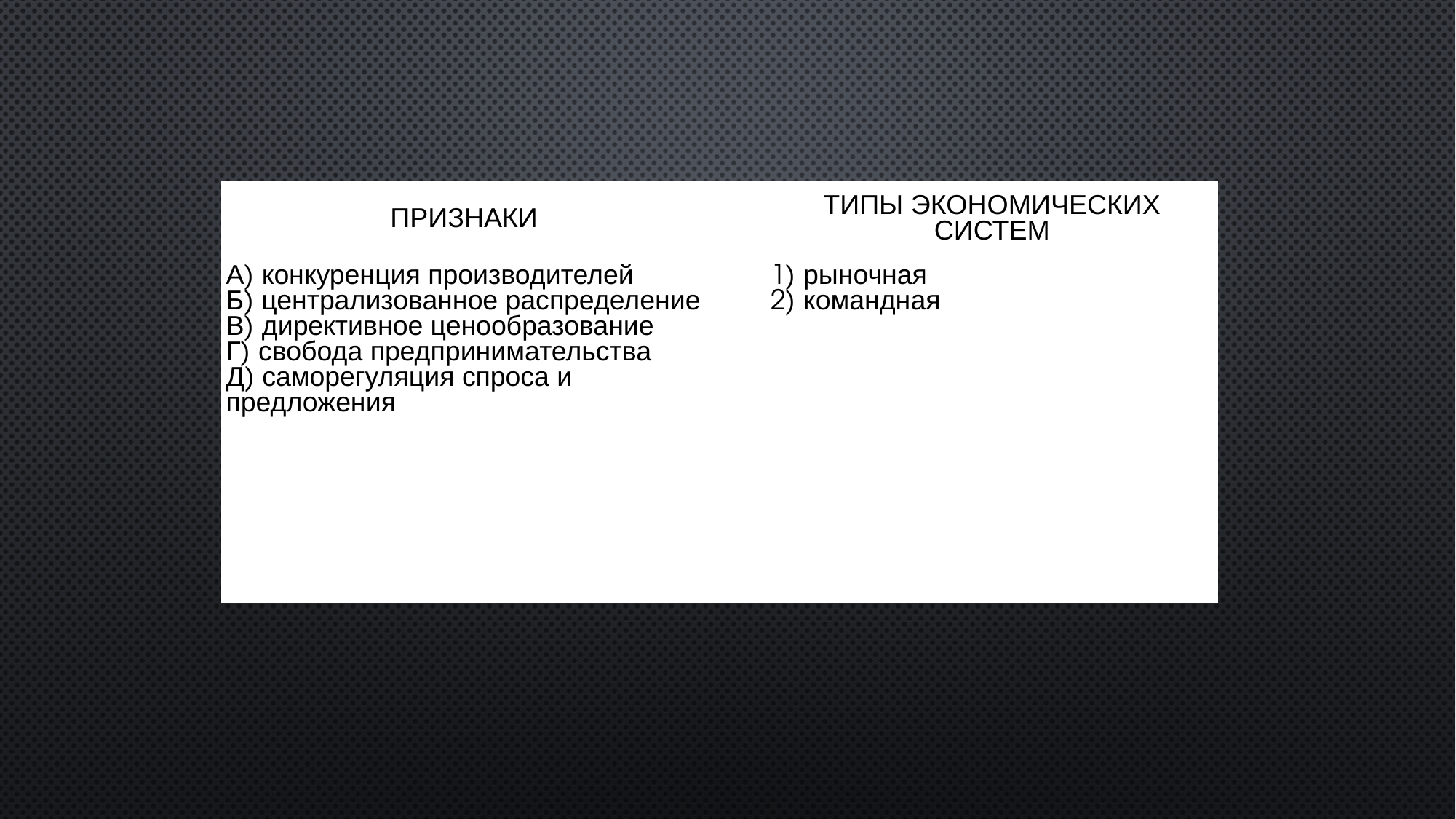

| ПРИЗНАКИ |  | ТИПЫ ЭКОНОМИЧЕСКИХ СИСТЕМ |
| --- | --- | --- |
| А) конкуренция производителей Б) централизованное распределение В) директивное ценообразование Г) свобода предпринимательства Д) саморегуляция спроса и предложения |  | 1) рыночная 2) командная |